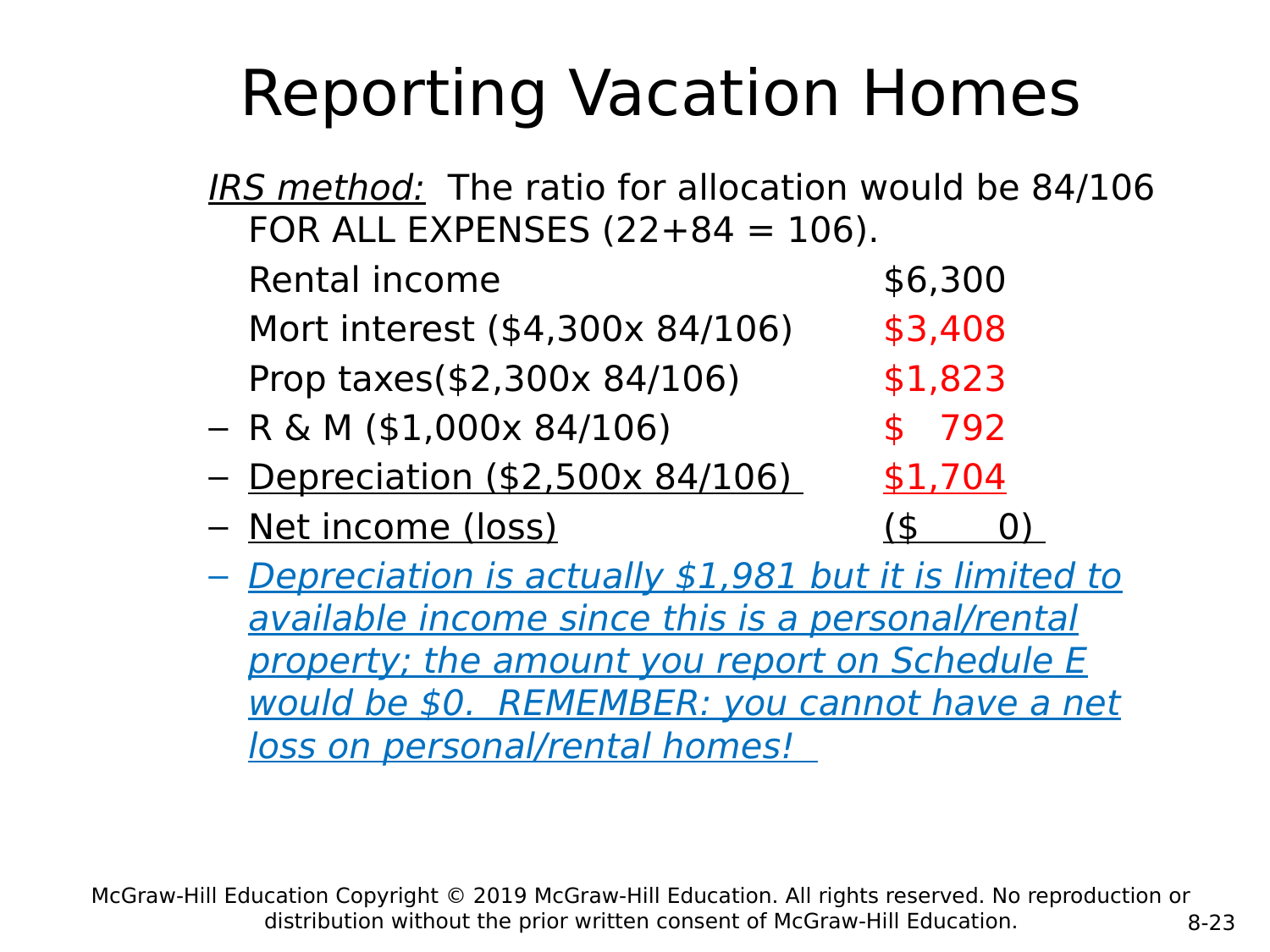

# Reporting Vacation Homes
IRS method:  The ratio for allocation would be 84/106 FOR ALL EXPENSES (22+84 = 106).
	Rental income				$6,300
	Mort interest ($4,300x 84/106)	$3,408
	Prop taxes($2,300x 84/106)		$1,823
R & M ($1,000x 84/106) 		$   792
Depreciation ($2,500x 84/106) 	$1,704
Net income (loss)			($       0)
Depreciation is actually $1,981 but it is limited to available income since this is a personal/rental property; the amount you report on Schedule E would be $0.  REMEMBER: you cannot have a net loss on personal/rental homes!
McGraw-Hill Education Copyright © 2019 McGraw-Hill Education. All rights reserved. No reproduction or distribution without the prior written consent of McGraw-Hill Education.
8-23